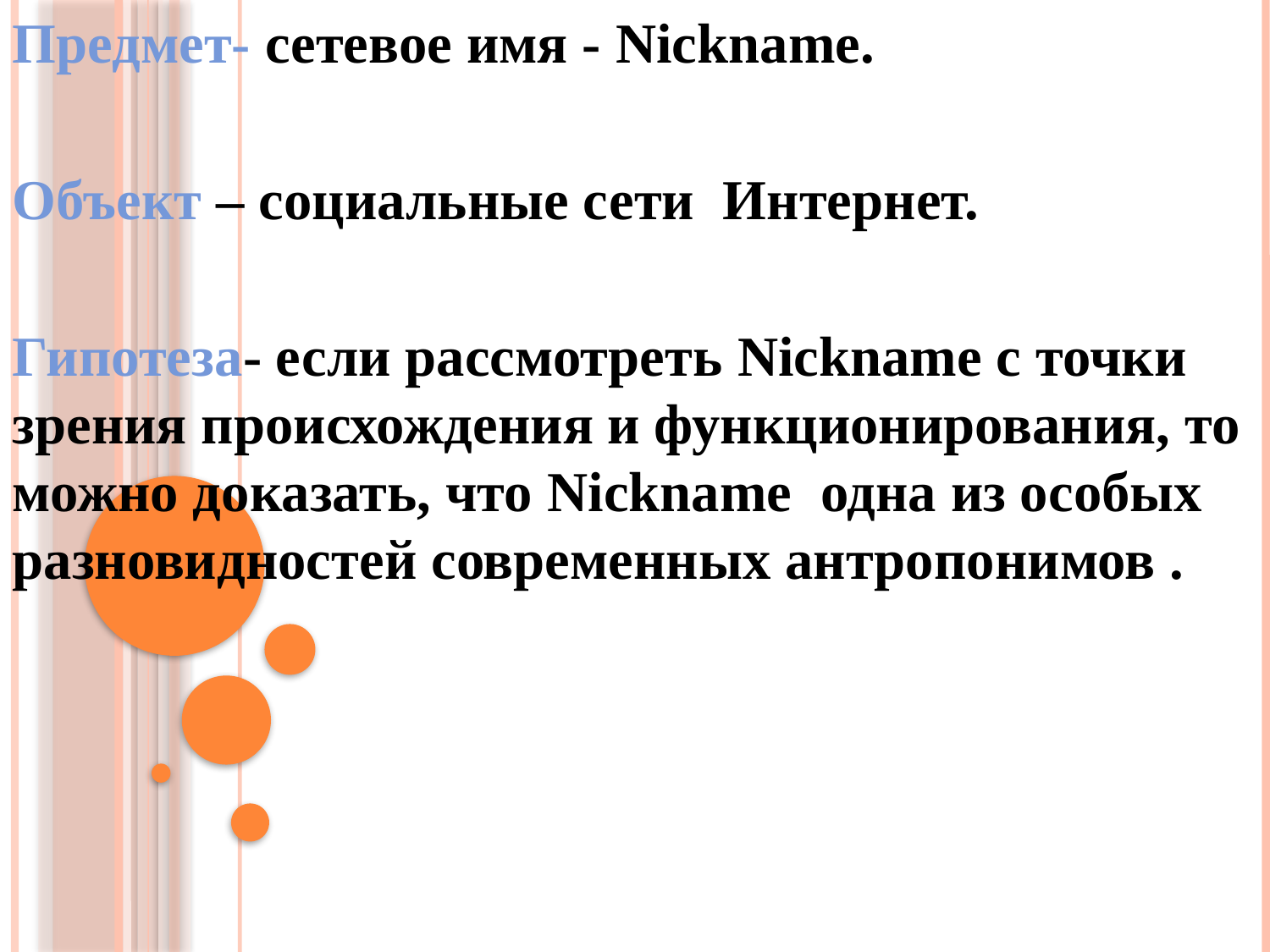

#
Предмет- сетевое имя - Nickname.

Объект – социальные сети  Интернет.

Гипотеза- если рассмотреть Nickname с точки зрения происхождения и функционирования, то можно доказать, что Nickname  одна из особых  разновидностей современных антропонимов .